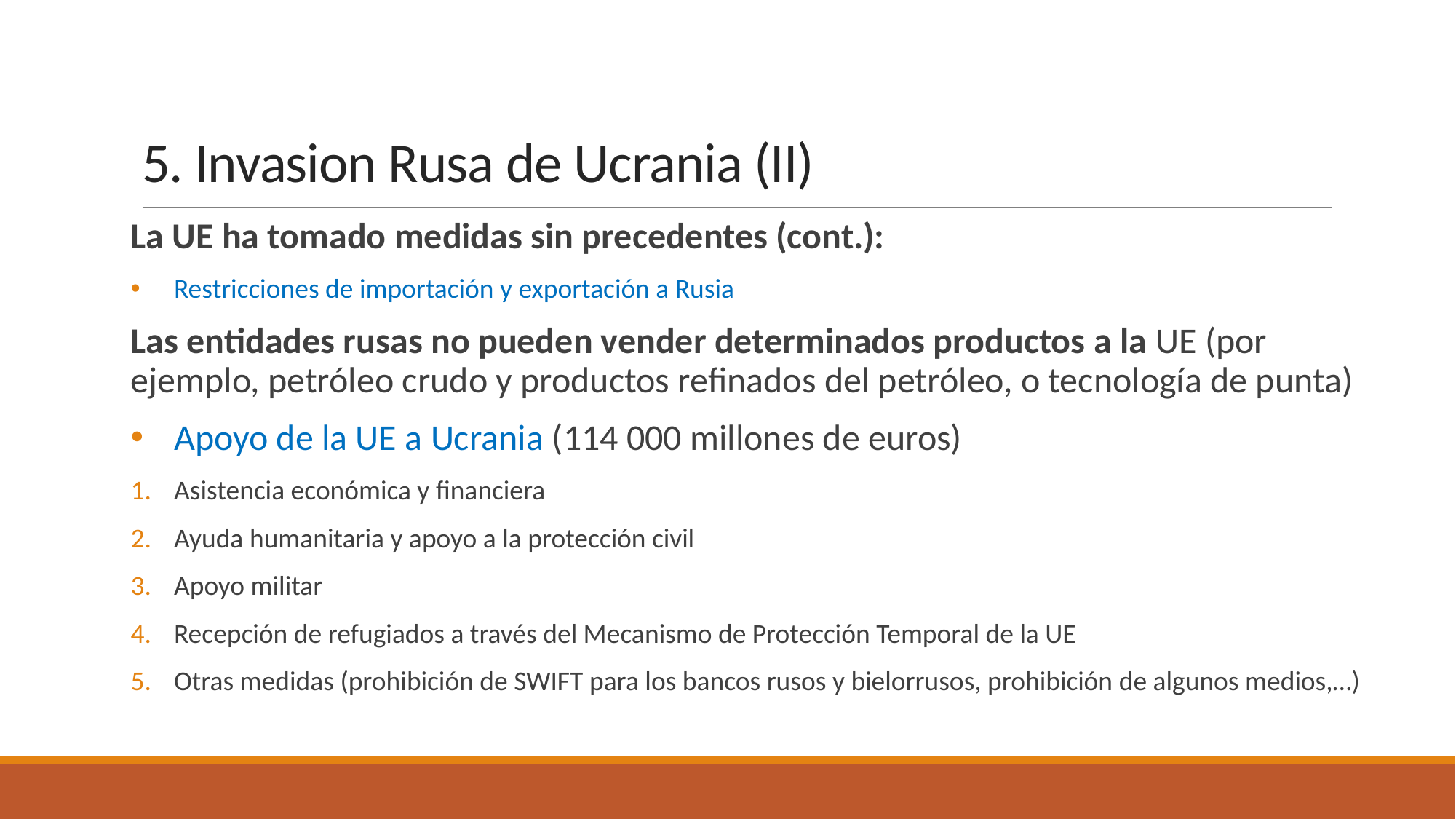

5. Invasion Rusa de Ucrania (II)
La UE ha tomado medidas sin precedentes (cont.):
Restricciones de importación y exportación a Rusia
Las entidades rusas no pueden vender determinados productos a la UE (por ejemplo, petróleo crudo y productos refinados del petróleo, o tecnología de punta)
Apoyo de la UE a Ucrania (114 000 millones de euros)
Asistencia económica y financiera
Ayuda humanitaria y apoyo a la protección civil
Apoyo militar
Recepción de refugiados a través del Mecanismo de Protección Temporal de la UE
Otras medidas (prohibición de SWIFT para los bancos rusos y bielorrusos, prohibición de algunos medios,…)